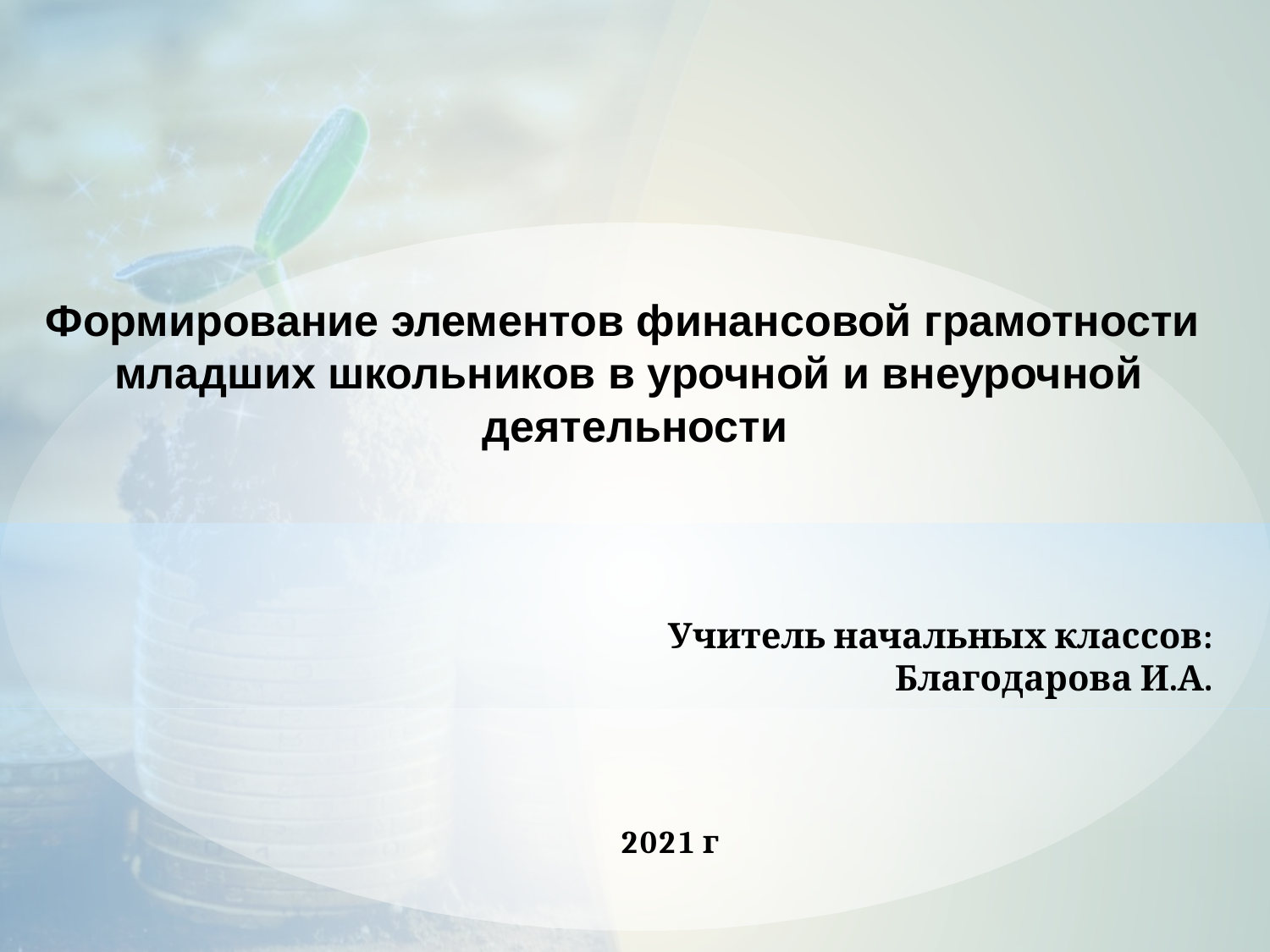

Формирование элементов финансовой грамотности
младших школьников в урочной и внеурочной
деятельности
Учитель начальных классов:
Благодарова И.А.
2021 г